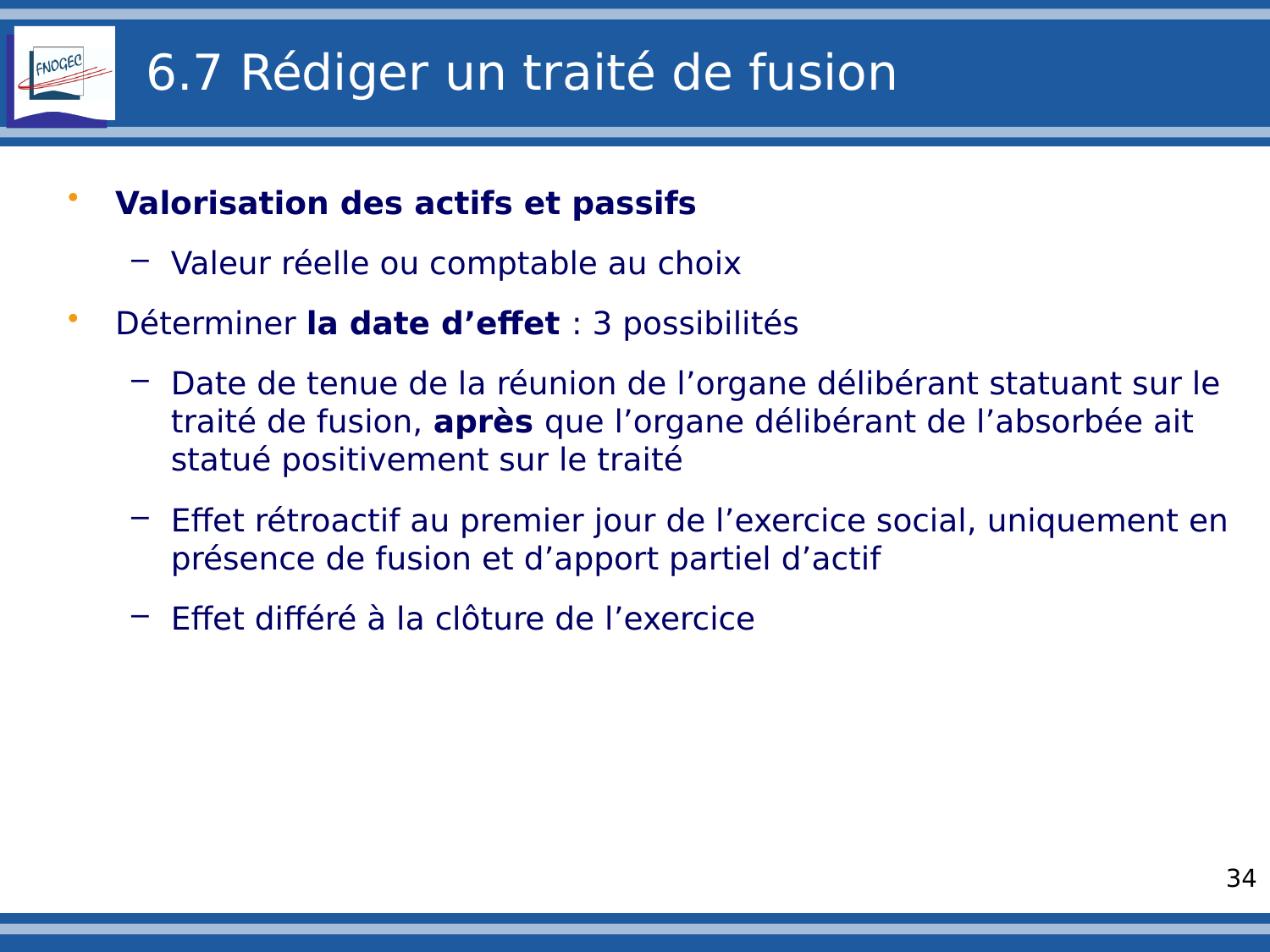

# 6.7 Rédiger un traité de fusion
Valorisation des actifs et passifs
Valeur réelle ou comptable au choix
Déterminer la date d’effet : 3 possibilités
Date de tenue de la réunion de l’organe délibérant statuant sur le traité de fusion, après que l’organe délibérant de l’absorbée ait statué positivement sur le traité
Effet rétroactif au premier jour de l’exercice social, uniquement en présence de fusion et d’apport partiel d’actif
Effet différé à la clôture de l’exercice

34